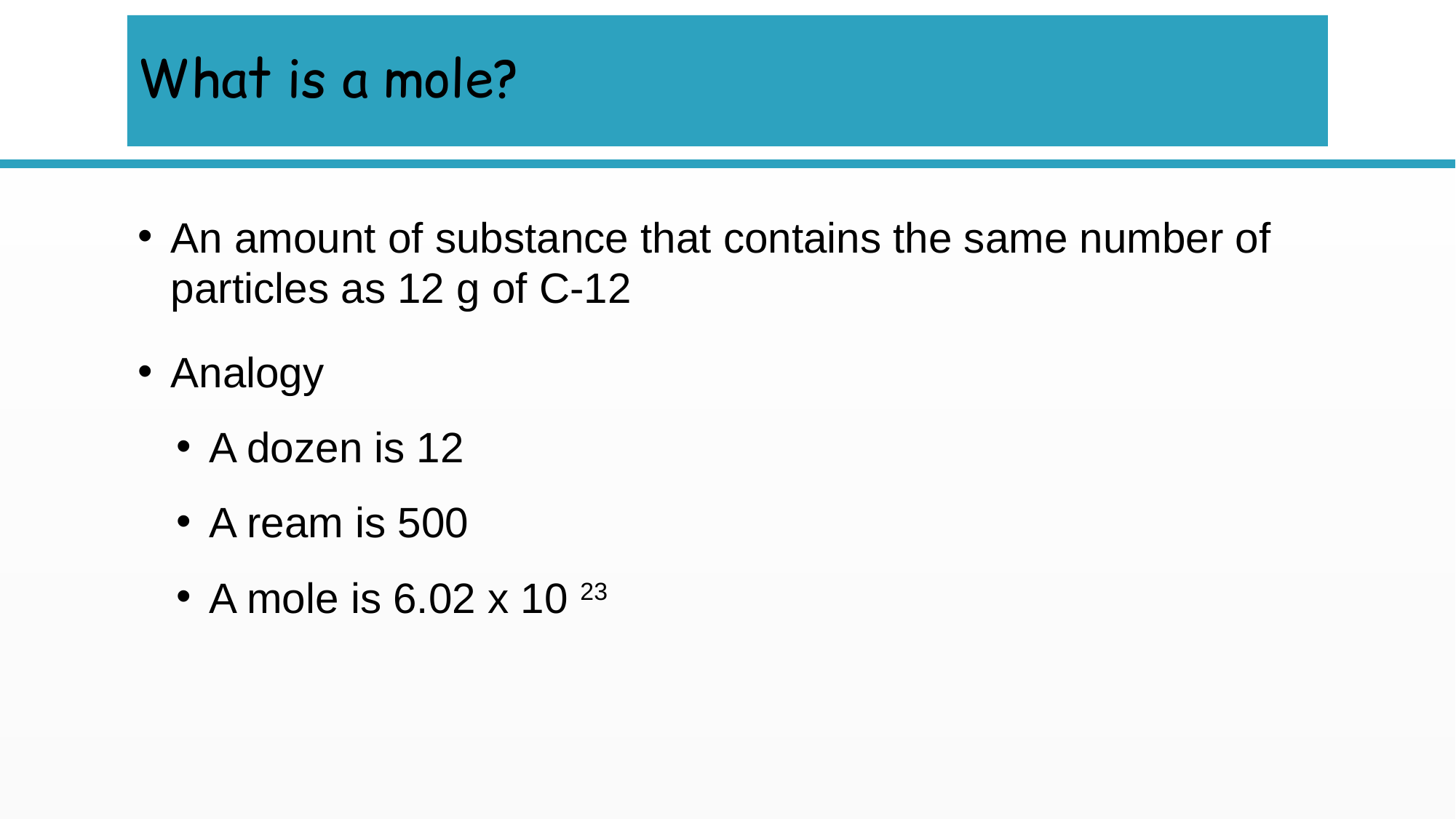

# What is a mole?
An amount of substance that contains the same number of particles as 12 g of C-12
Analogy
A dozen is 12
A ream is 500
A mole is 6.02 x 10 23